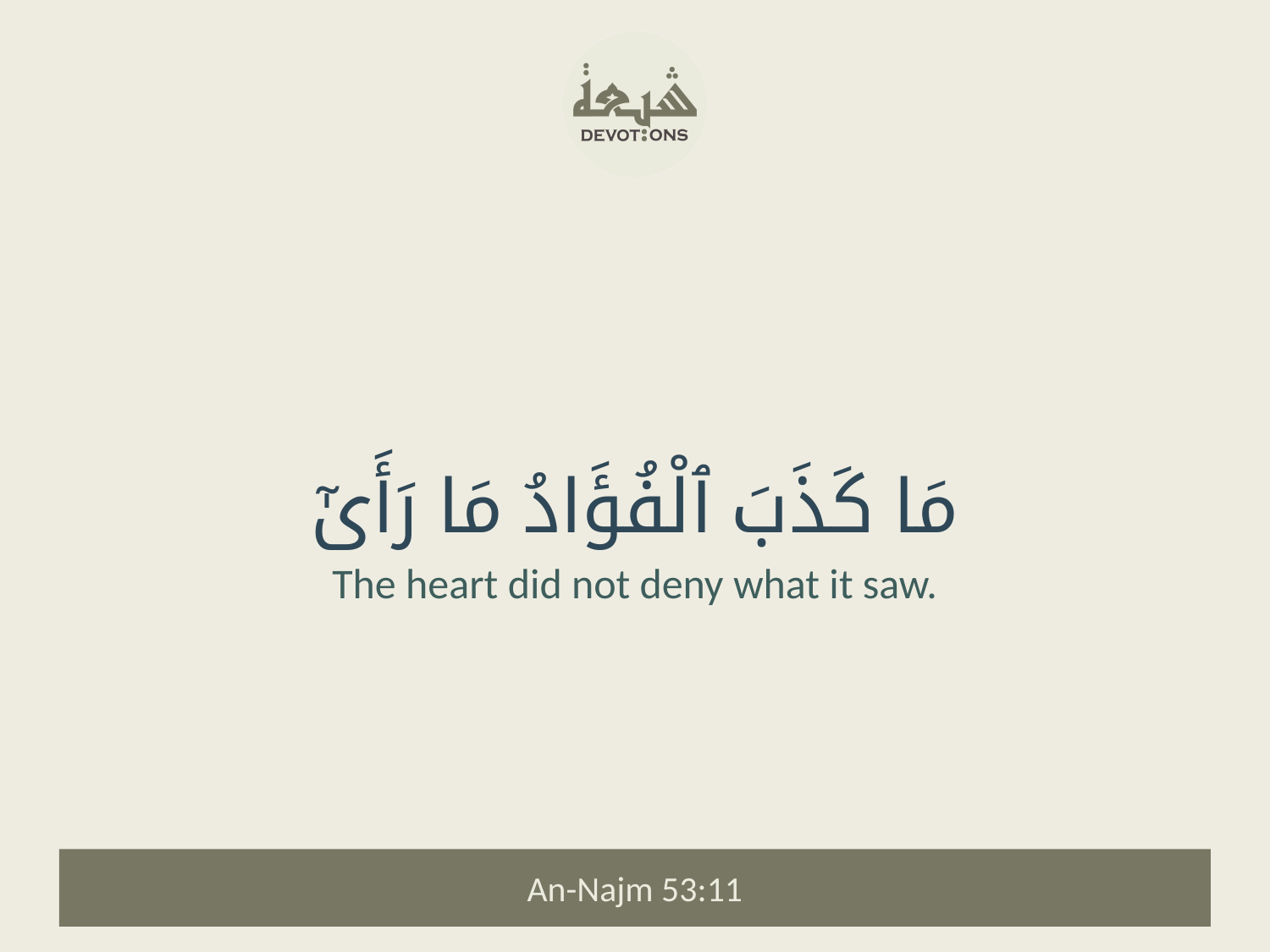

مَا كَذَبَ ٱلْفُؤَادُ مَا رَأَىٰٓ
The heart did not deny what it saw.
An-Najm 53:11